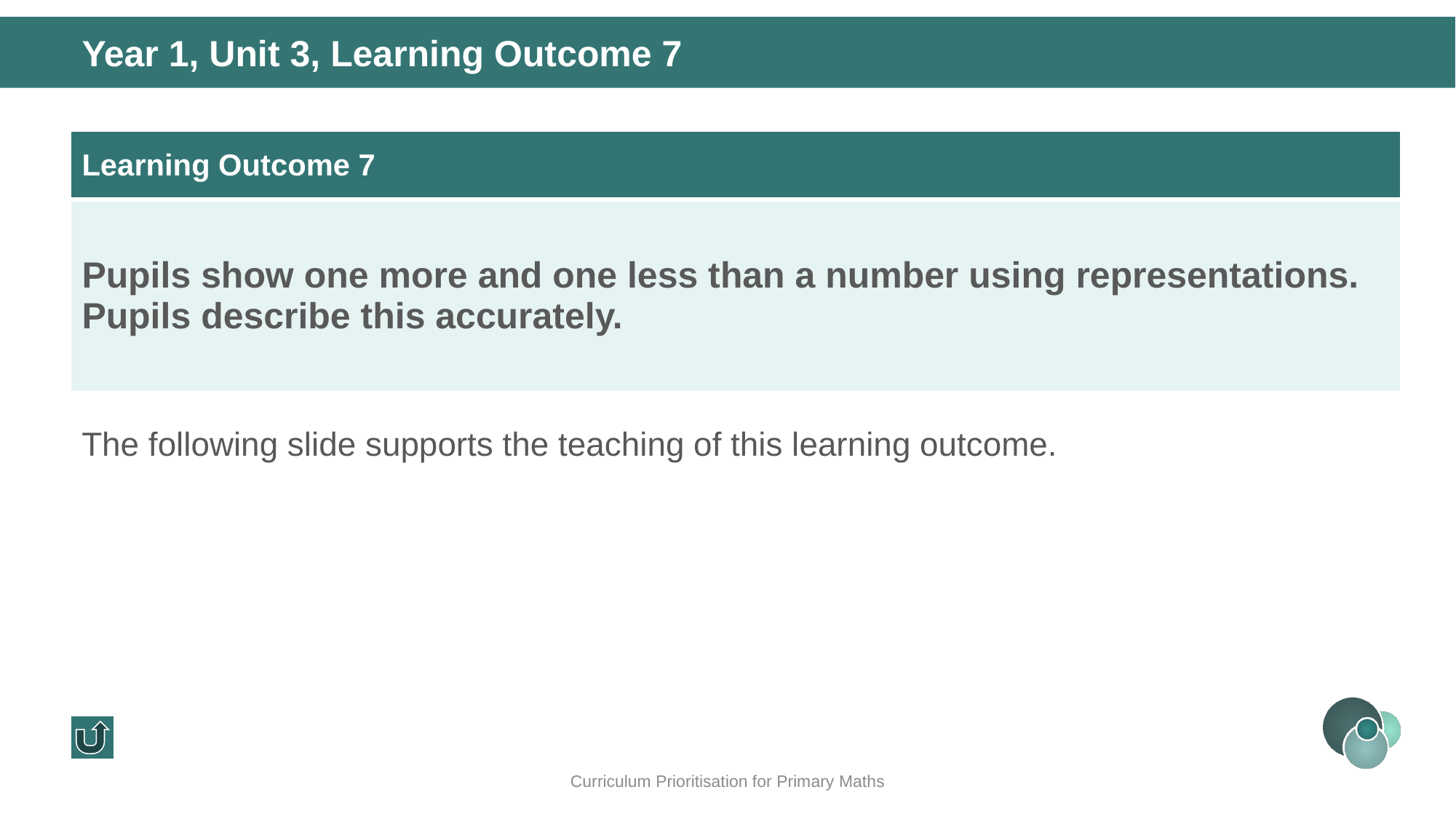

Year 1, Unit 3, Learning Outcome 7
| Learning Outcome 7 |
| --- |
| Pupils show one more and one less than a number using representations. Pupils describe this accurately. |
The following slide supports the teaching of this learning outcome.

Curriculum Prioritisation for Primary Maths